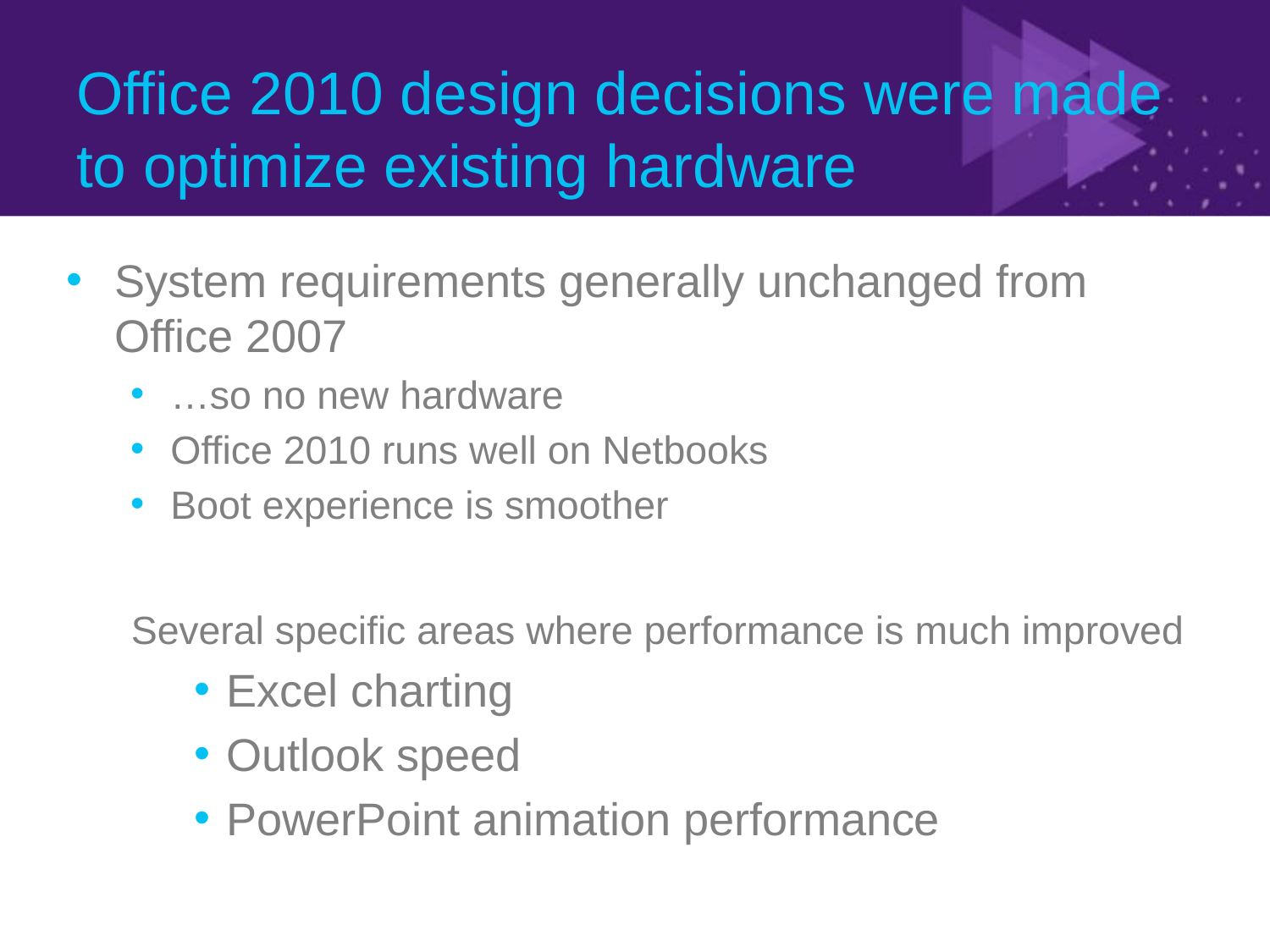

# Office 2010 design decisions were made to optimize existing hardware
System requirements generally unchanged from Office 2007
…so no new hardware
Office 2010 runs well on Netbooks
Boot experience is smoother

Several specific areas where performance is much improved
Excel charting
Outlook speed
PowerPoint animation performance